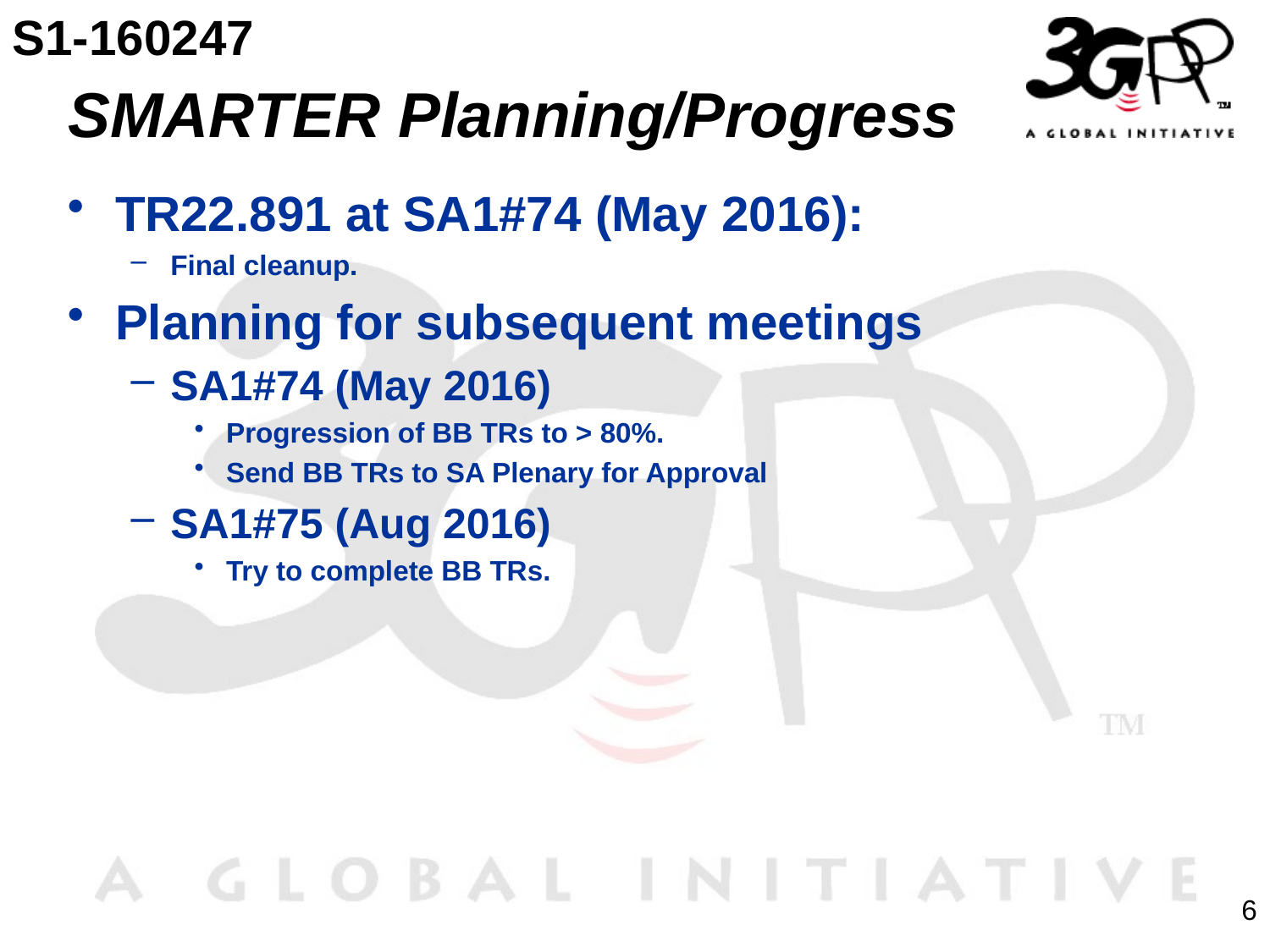

S1-160247
# SMARTER Planning/Progress
TR22.891 at SA1#74 (May 2016):
Final cleanup.
Planning for subsequent meetings
SA1#74 (May 2016)
Progression of BB TRs to > 80%.
Send BB TRs to SA Plenary for Approval
SA1#75 (Aug 2016)
Try to complete BB TRs.
6